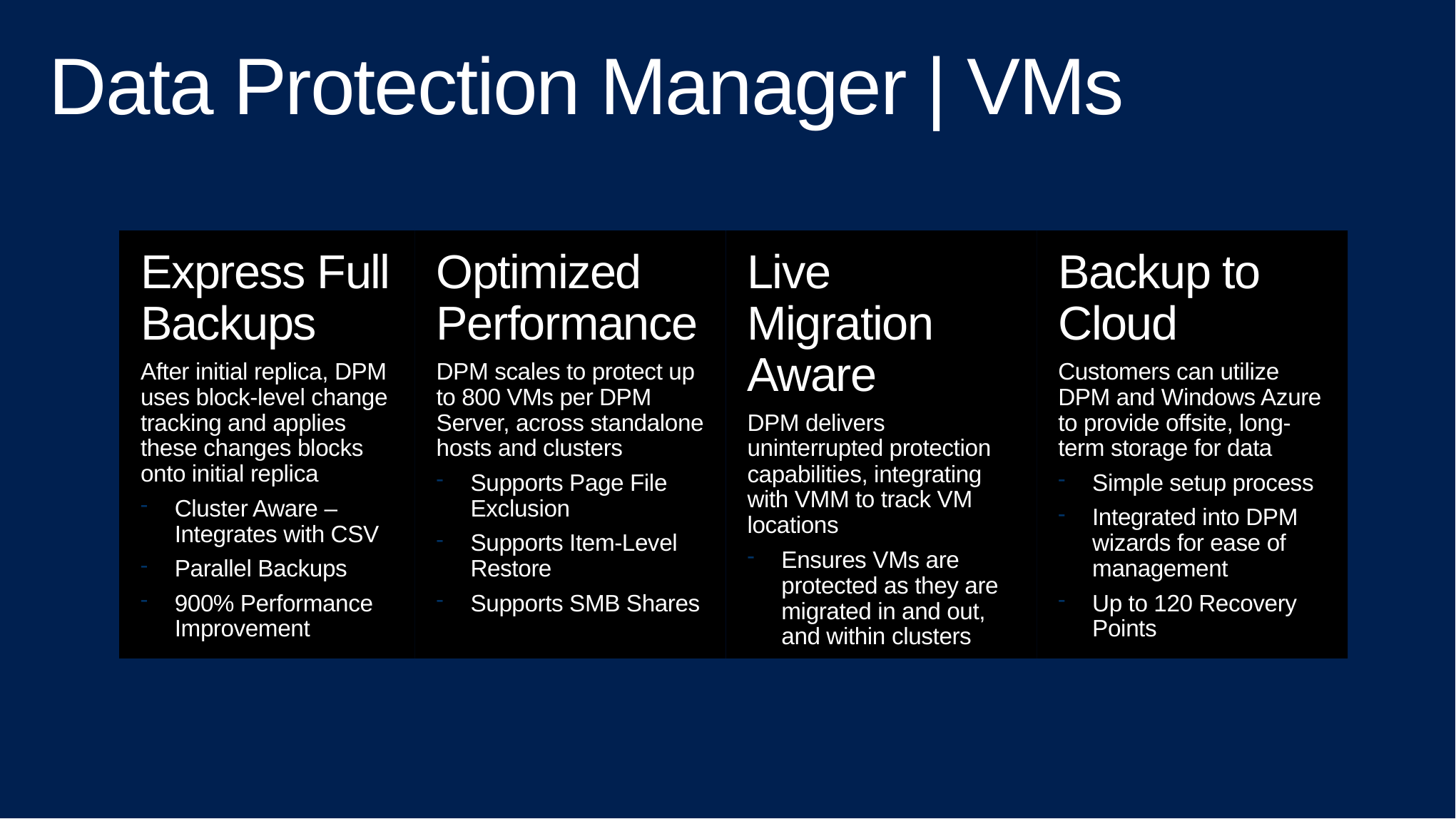

# Data Protection Manager | VMs
Express Full
Backups
After initial replica, DPM uses block-level change tracking and applies these changes blocks onto initial replica
Cluster Aware – Integrates with CSV
Parallel Backups
900% Performance Improvement
Live Migration Aware
DPM delivers uninterrupted protection capabilities, integrating with VMM to track VM locations
Ensures VMs are protected as they are migrated in and out, and within clusters

Backup to Cloud
Customers can utilize DPM and Windows Azure to provide offsite, long-term storage for data
Simple setup process
Integrated into DPM wizards for ease of management
Up to 120 Recovery Points
Optimized Performance
DPM scales to protect up to 800 VMs per DPM Server, across standalone hosts and clusters
Supports Page File Exclusion
Supports Item-Level Restore
Supports SMB Shares